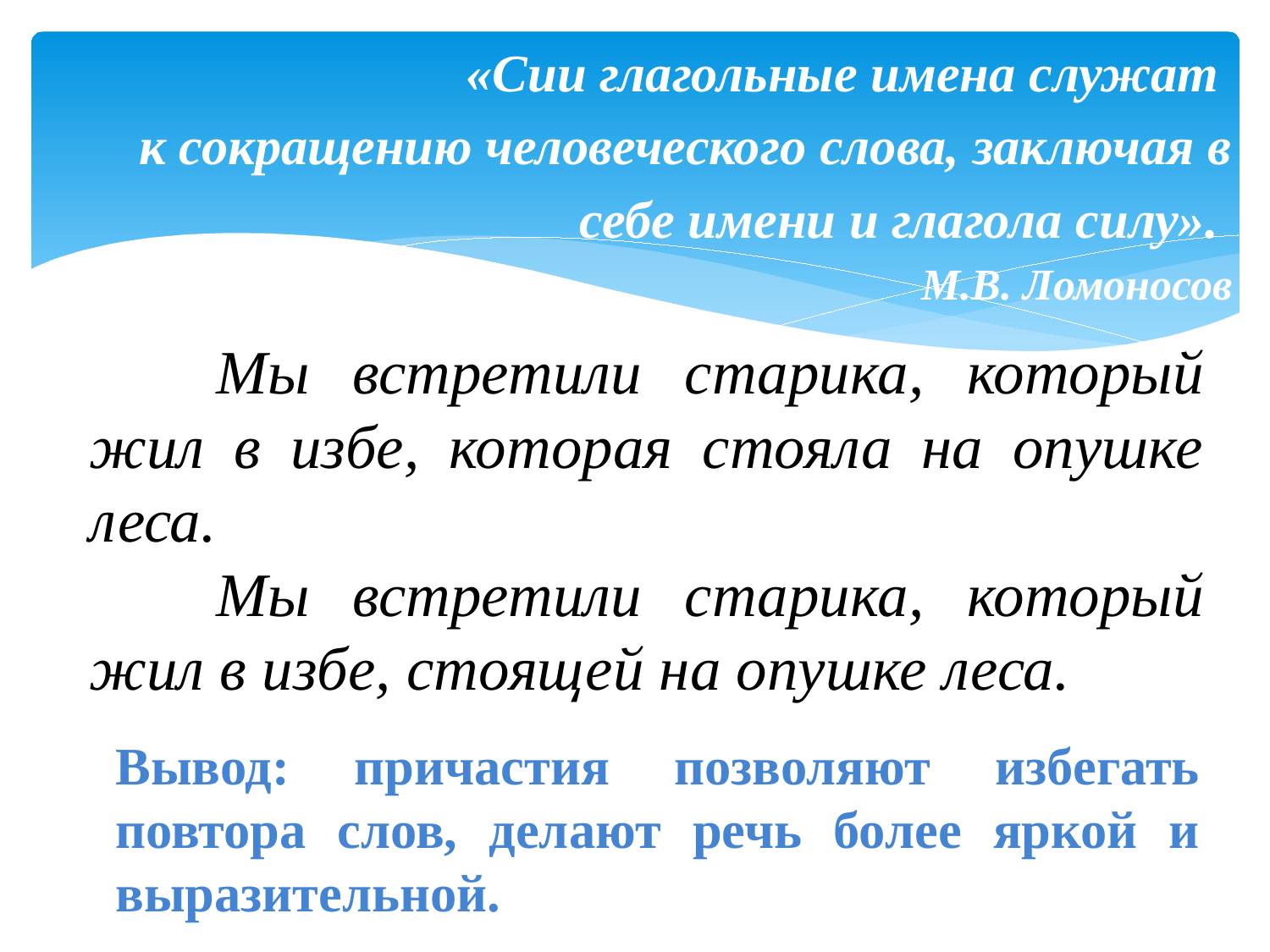

# «Сии глагольные имена служат к сокращению человеческого слова, заключая в себе имени и глагола силу». М.В. Ломоносов
	Мы встретили старика, который жил в избе, которая стояла на опушке леса.
	Мы встретили старика, который жил в избе, стоящей на опушке леса.
Вывод: причастия позволяют избегать повтора слов, делают речь более яркой и выразительной.